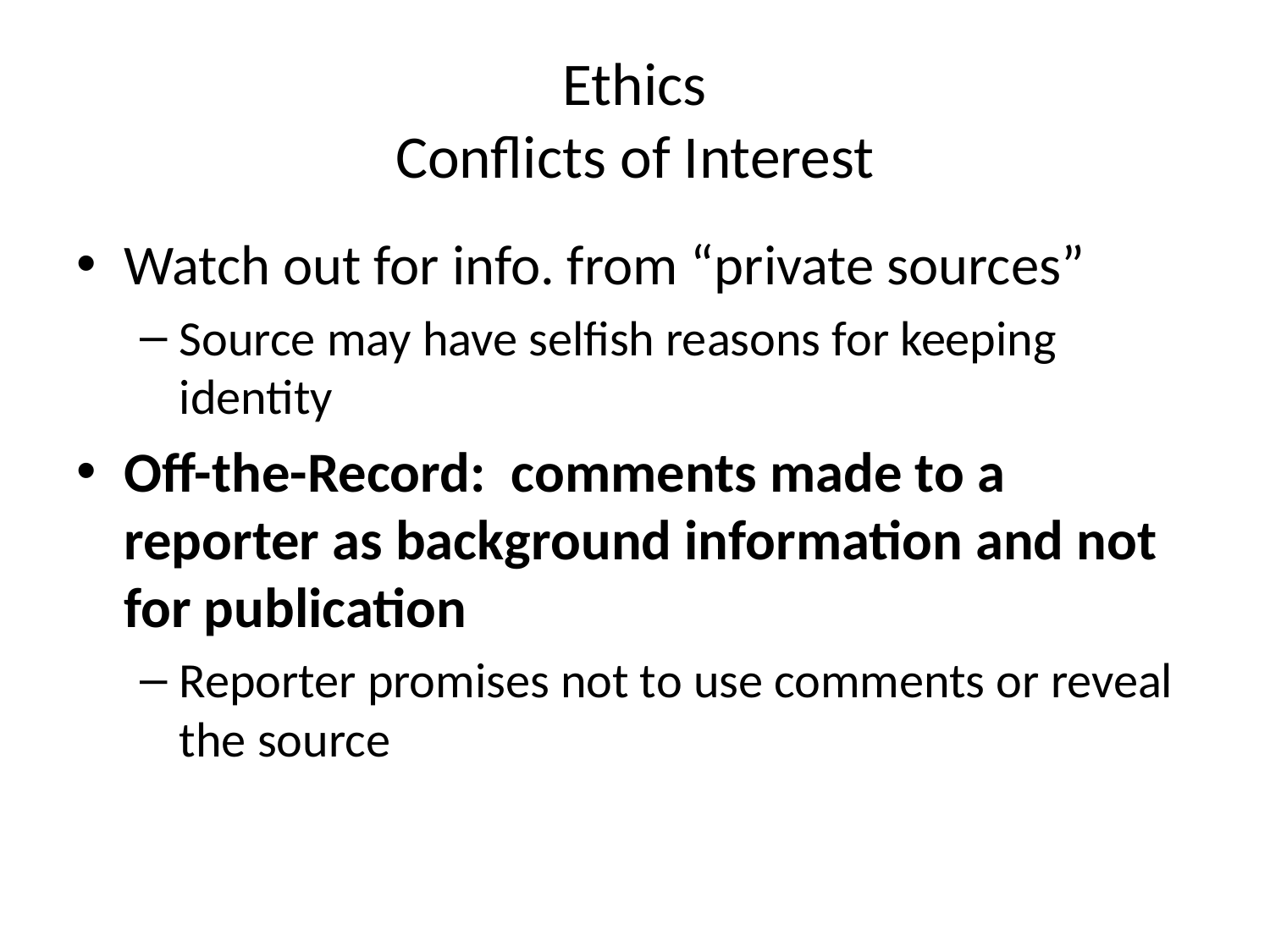

# Ethics Conflicts of Interest
Watch out for info. from “private sources”
Source may have selfish reasons for keeping identity
Off-the-Record:  comments made to a reporter as background information and not for publication
Reporter promises not to use comments or reveal the source